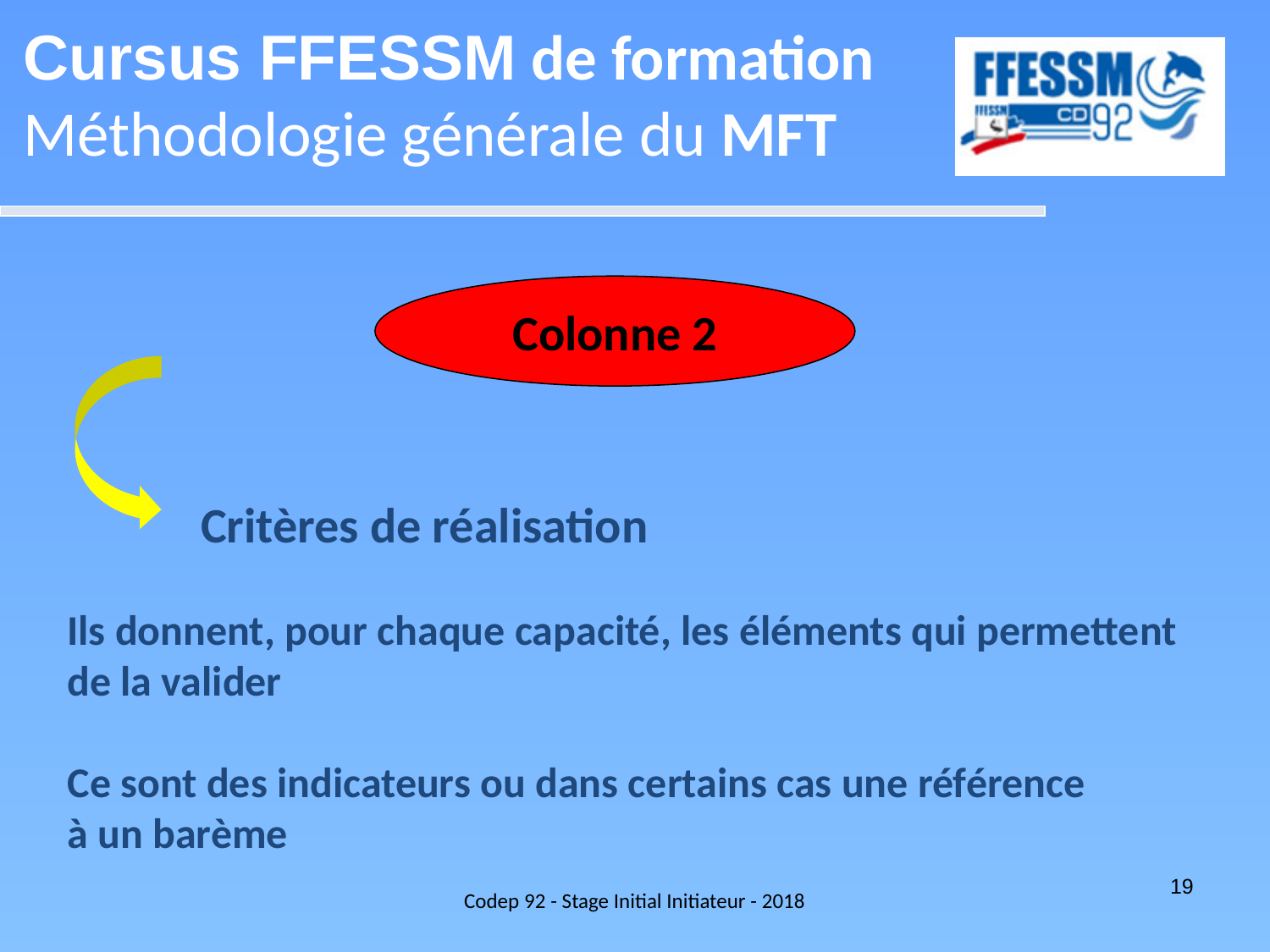

Cursus FFESSM de formation
Méthodologie générale du MFT
Colonne 2

              Critères de réalisation

Ils donnent, pour chaque capacité, les éléments qui permettent de la valider

Ce sont des indicateurs ou dans certains cas une référence
à un barème
Codep 92 - Stage Initial Initiateur - 2018
19